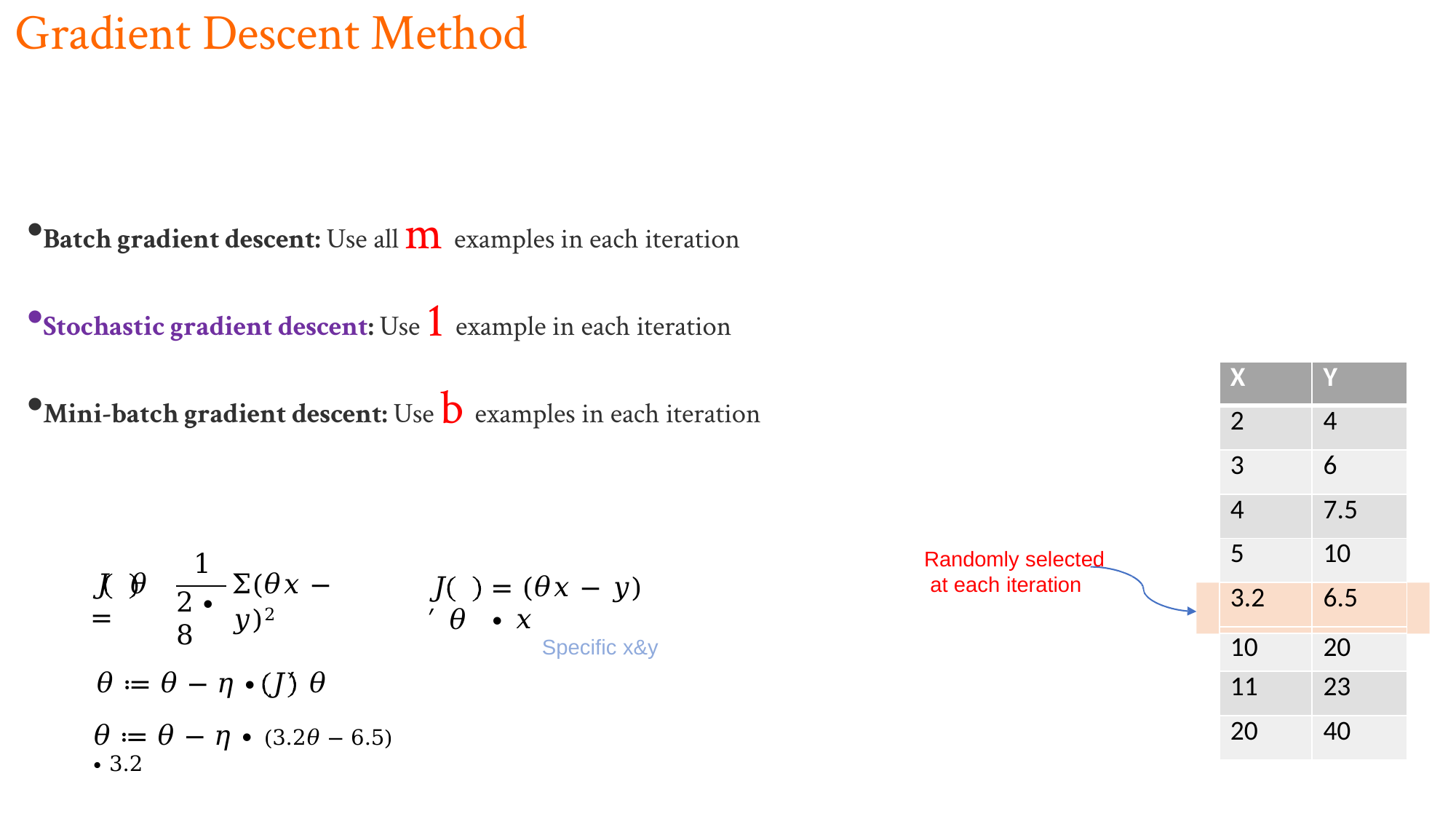

# Gradient Descent Method
Batch gradient descent: Use all m examples in each iteration
Stochastic gradient descent: Use 1 example in each iteration
Mini-batch gradient descent: Use b examples in each iteration
|  | X | Y |  |
| --- | --- | --- | --- |
|  | 2 | 4 |  |
|  | 3 | 6 |  |
|  | 4 | 7.5 |  |
|  | 5 | 10 |  |
|  | 3.2 | 6.5 |  |
|  |  |  |  |
|  | 10 | 20 |  |
|  | 11 | 23 |  |
|  | 20 | 40 |  |
Randomly selected  at each iteration
1
𝐽  𝜃	=
Σ(𝜃𝑥 − 𝑦)2

2 ∙ 8

𝐽′ 𝜃
= (𝜃𝑥 − 𝑦) ∙ 𝑥
Specific x&y

𝜃 ≔ 𝜃 − 𝜂 ∙ 𝐽′ 𝜃
𝜃 ≔ 𝜃 − 𝜂 ∙ (3.2𝜃 − 6.5) ∙ 3.2